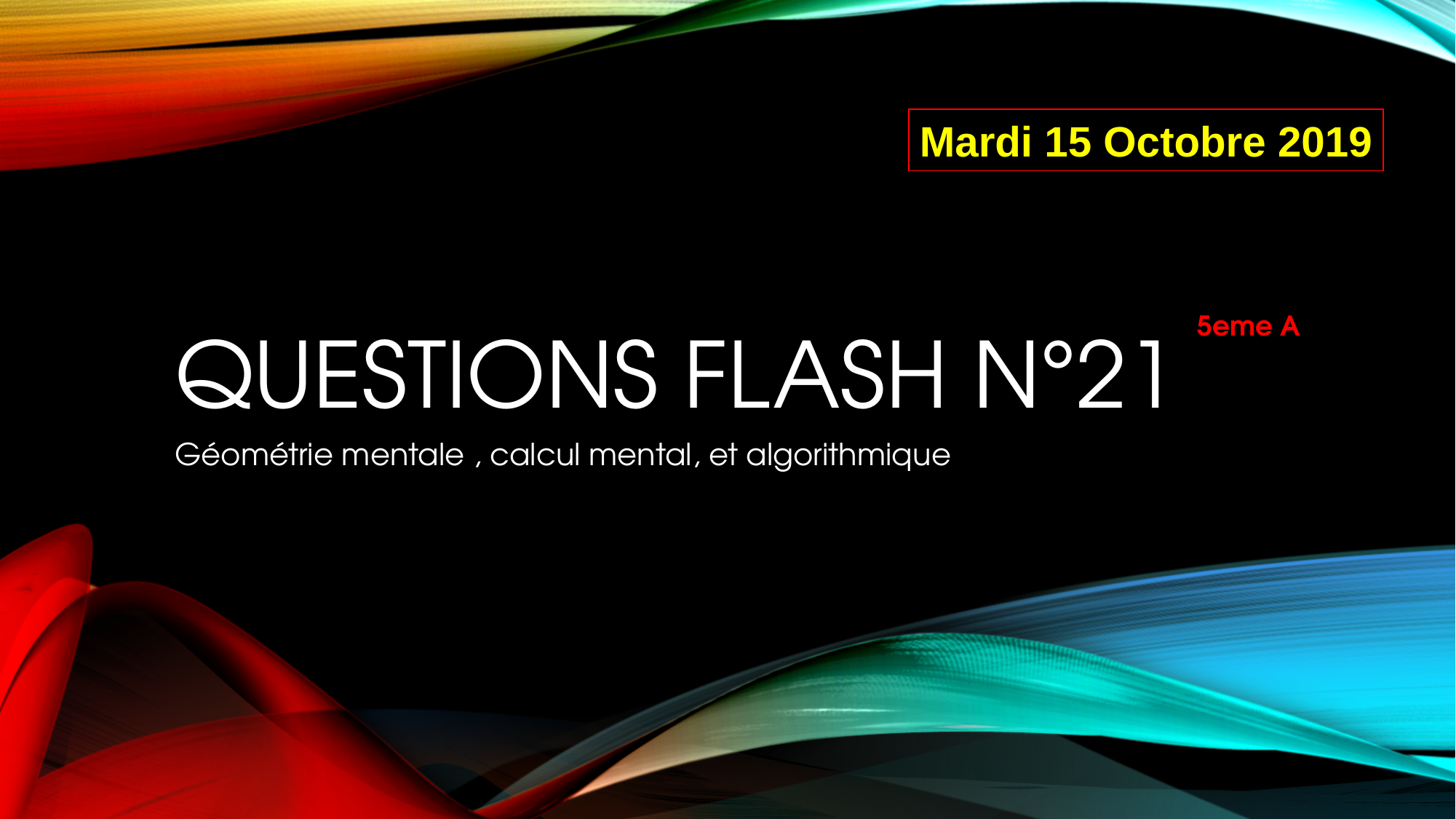

Mardi 15 Octobre 2019
# Questions FLASH n°21
5eme A
Géométrie mentale , calcul mental, et algorithmique